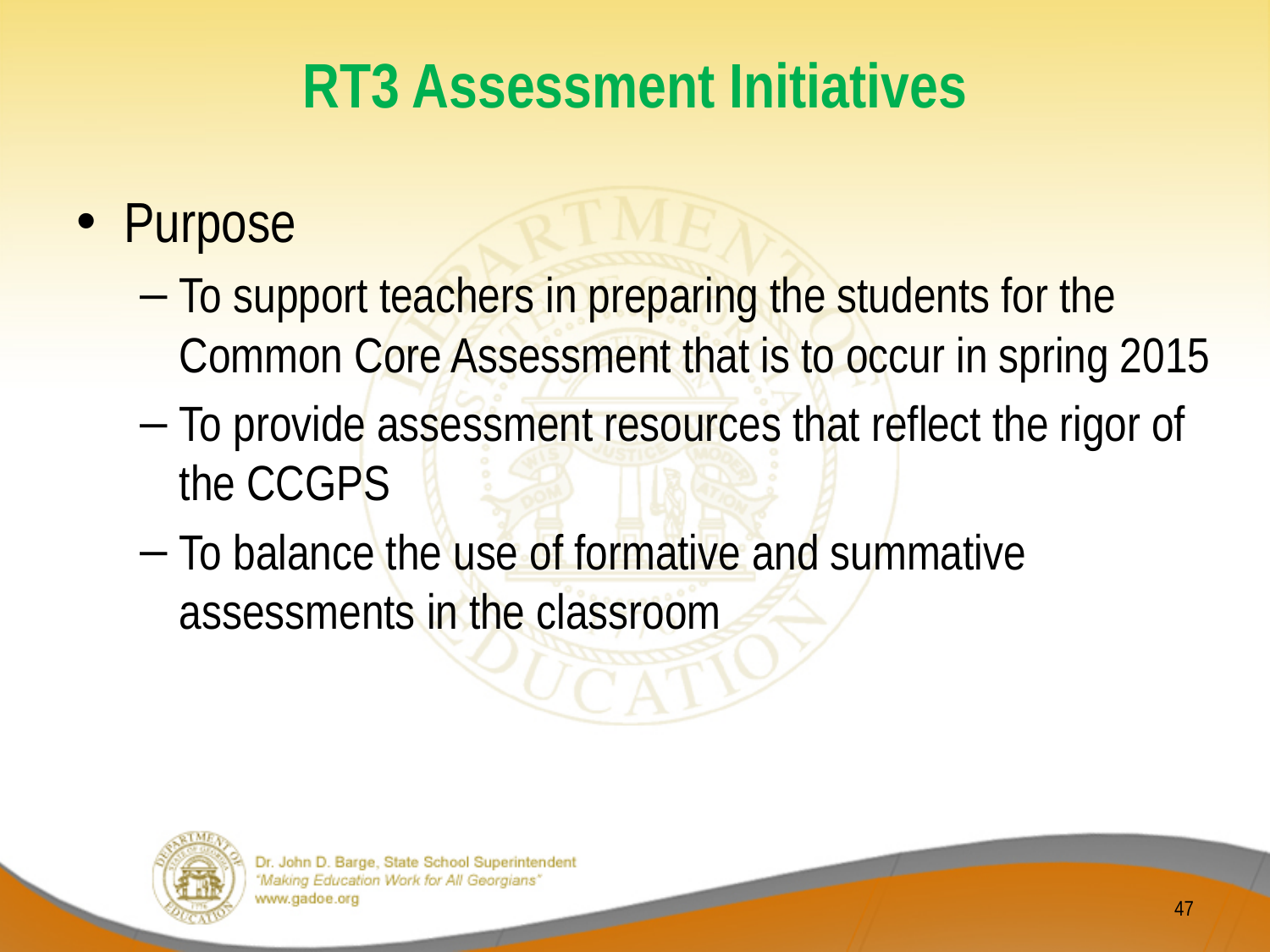

# RT3 Assessment Initiatives
Purpose
To support teachers in preparing the students for the Common Core Assessment that is to occur in spring 2015
To provide assessment resources that reflect the rigor of the CCGPS
To balance the use of formative and summative assessments in the classroom
47